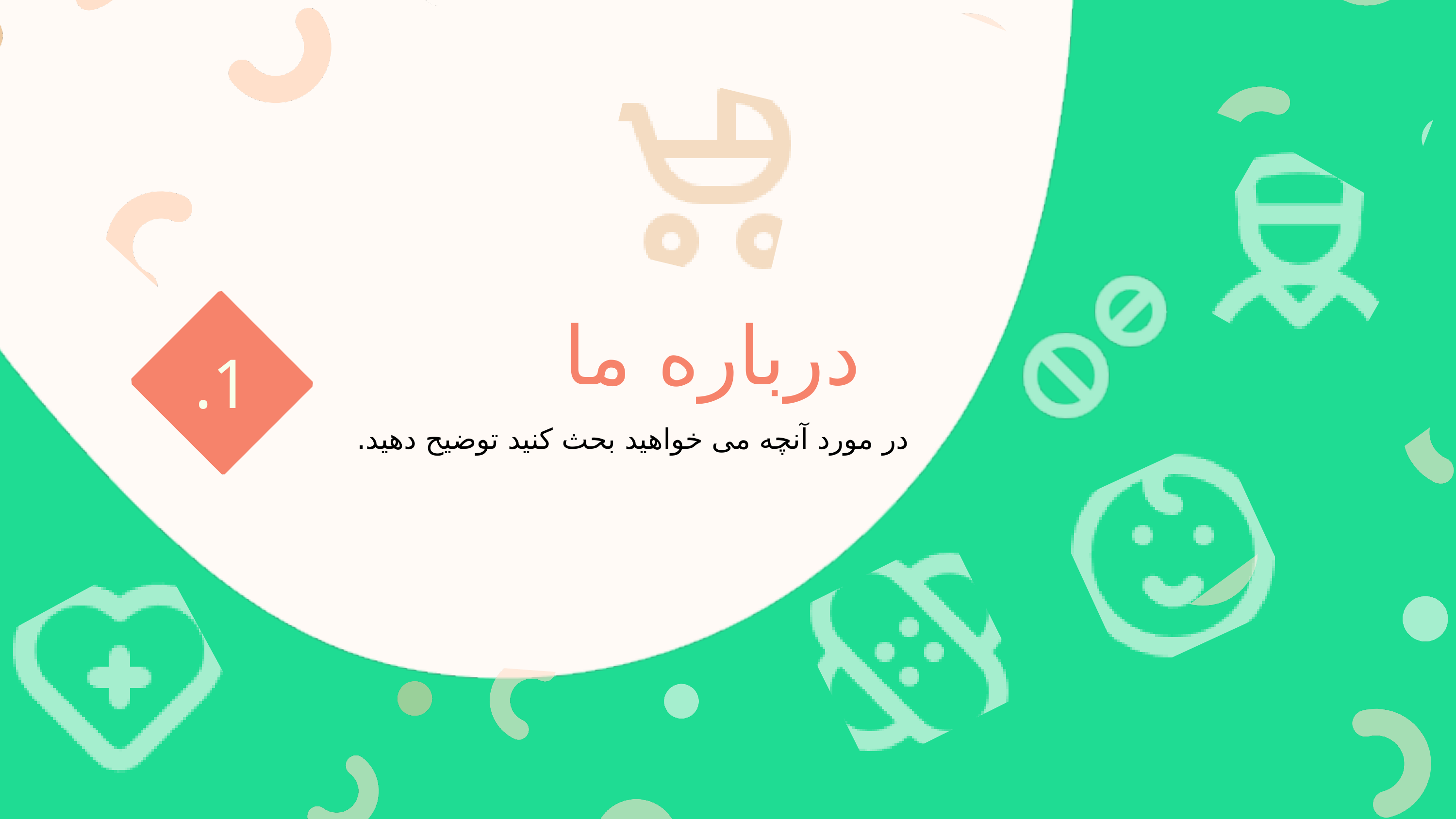

درباره ما

1.
در مورد آنچه می خواهید بحث کنید توضیح دهید.